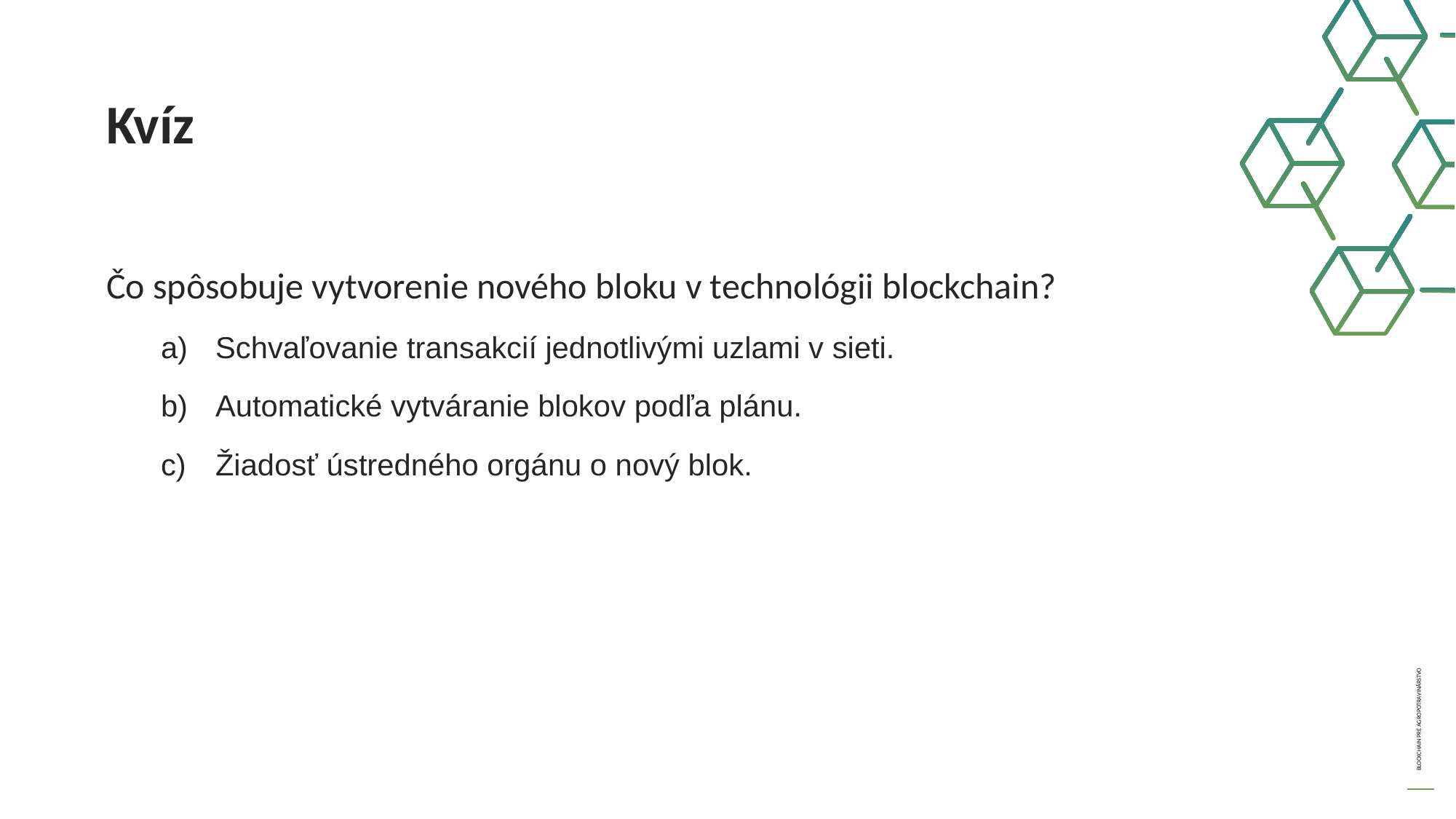

Kvíz
Čo spôsobuje vytvorenie nového bloku v technológii blockchain?
Schvaľovanie transakcií jednotlivými uzlami v sieti.
Automatické vytváranie blokov podľa plánu.
Žiadosť ústredného orgánu o nový blok.